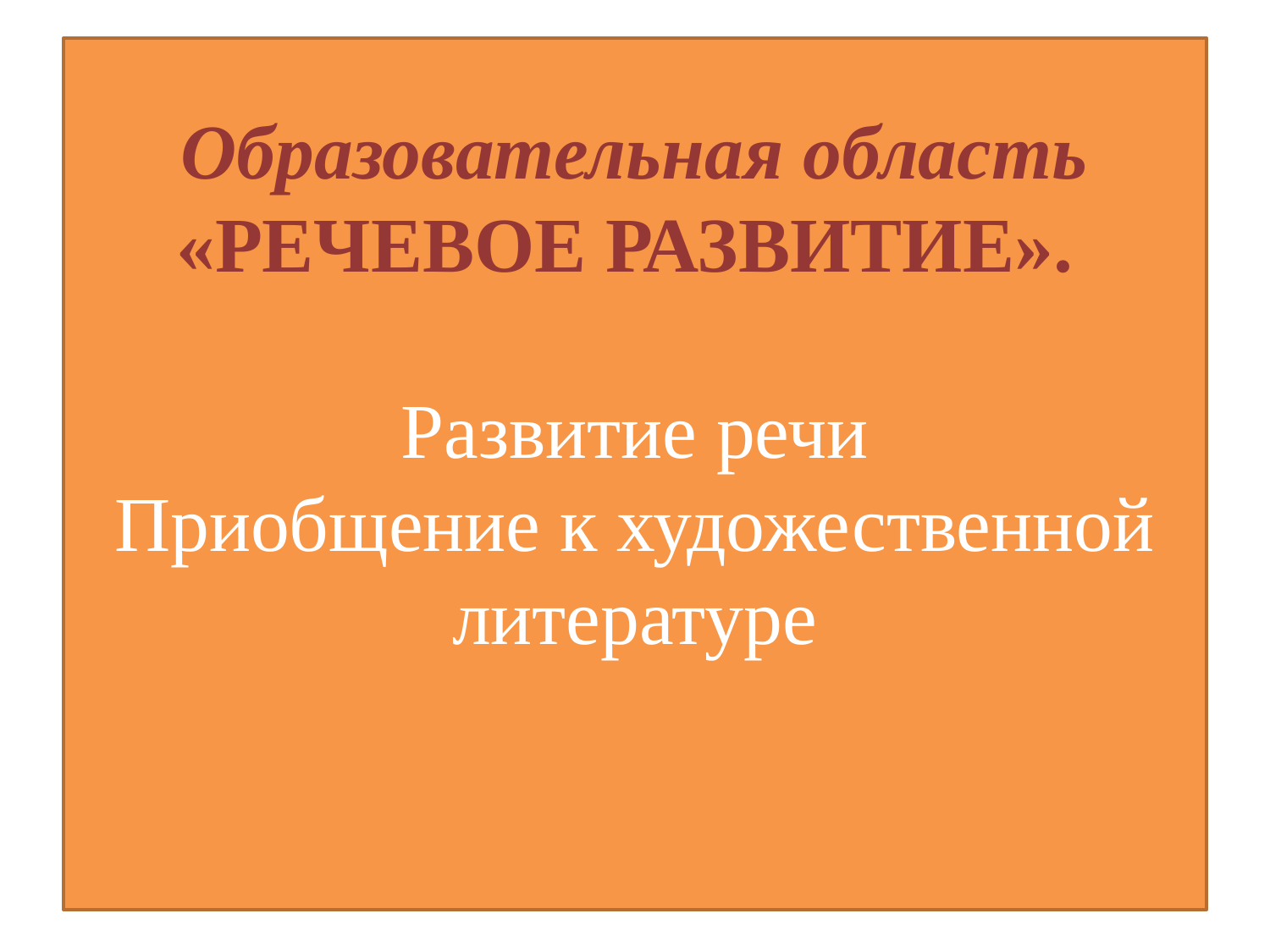

# Образовательная область «РЕЧЕВОЕ РАЗВИТИЕ». Развитие речи Приобщение к художественной литературе